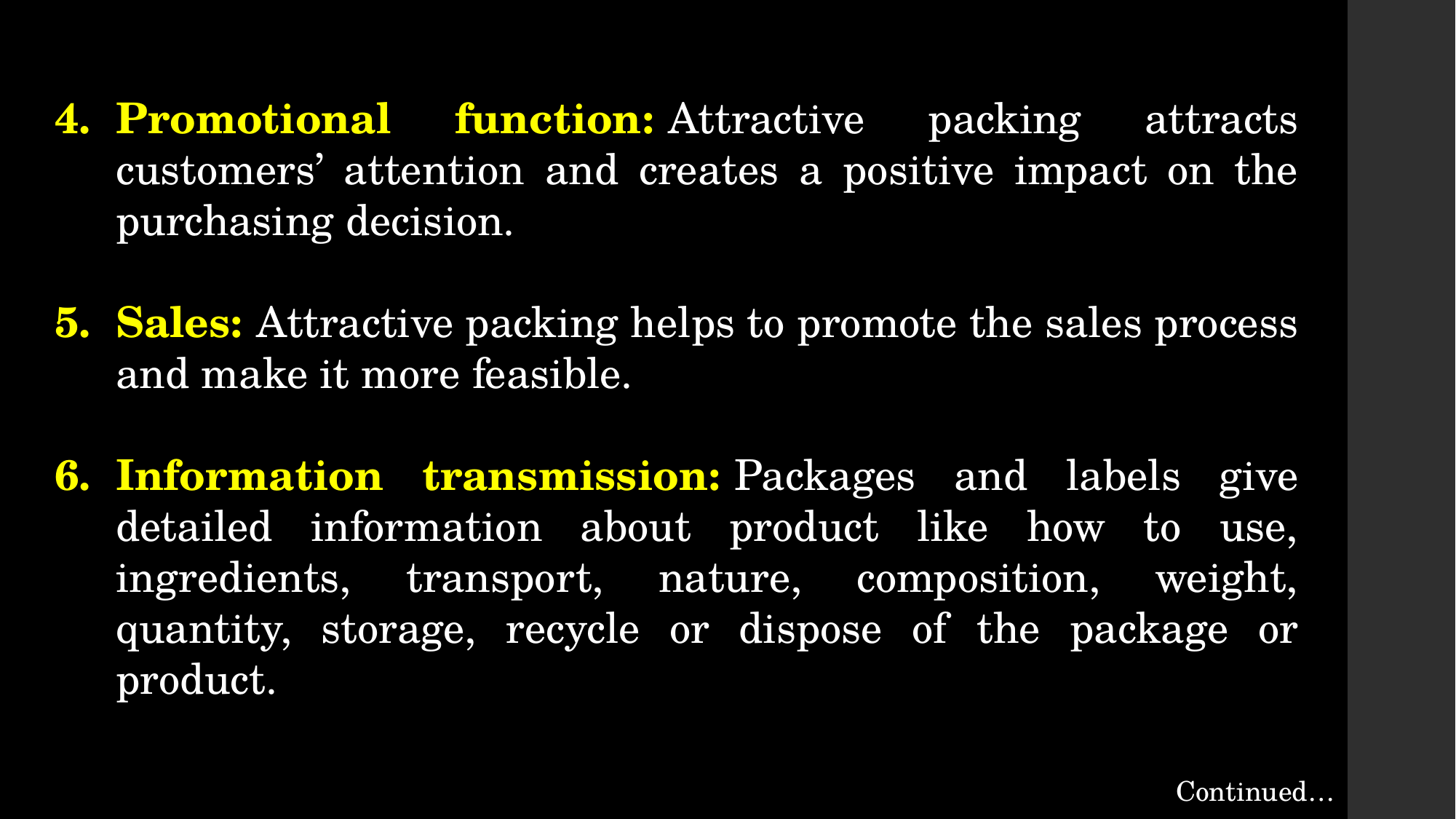

Promotional function: Attractive packing attracts customers’ attention and creates a positive impact on the purchasing decision.

Sales: Attractive packing helps to promote the sales process and make it more feasible.

Information transmission: Packages and labels give detailed information about product like how to use, ingredients, transport, nature, composition, weight, quantity, storage, recycle or dispose of the package or product.
Continued…